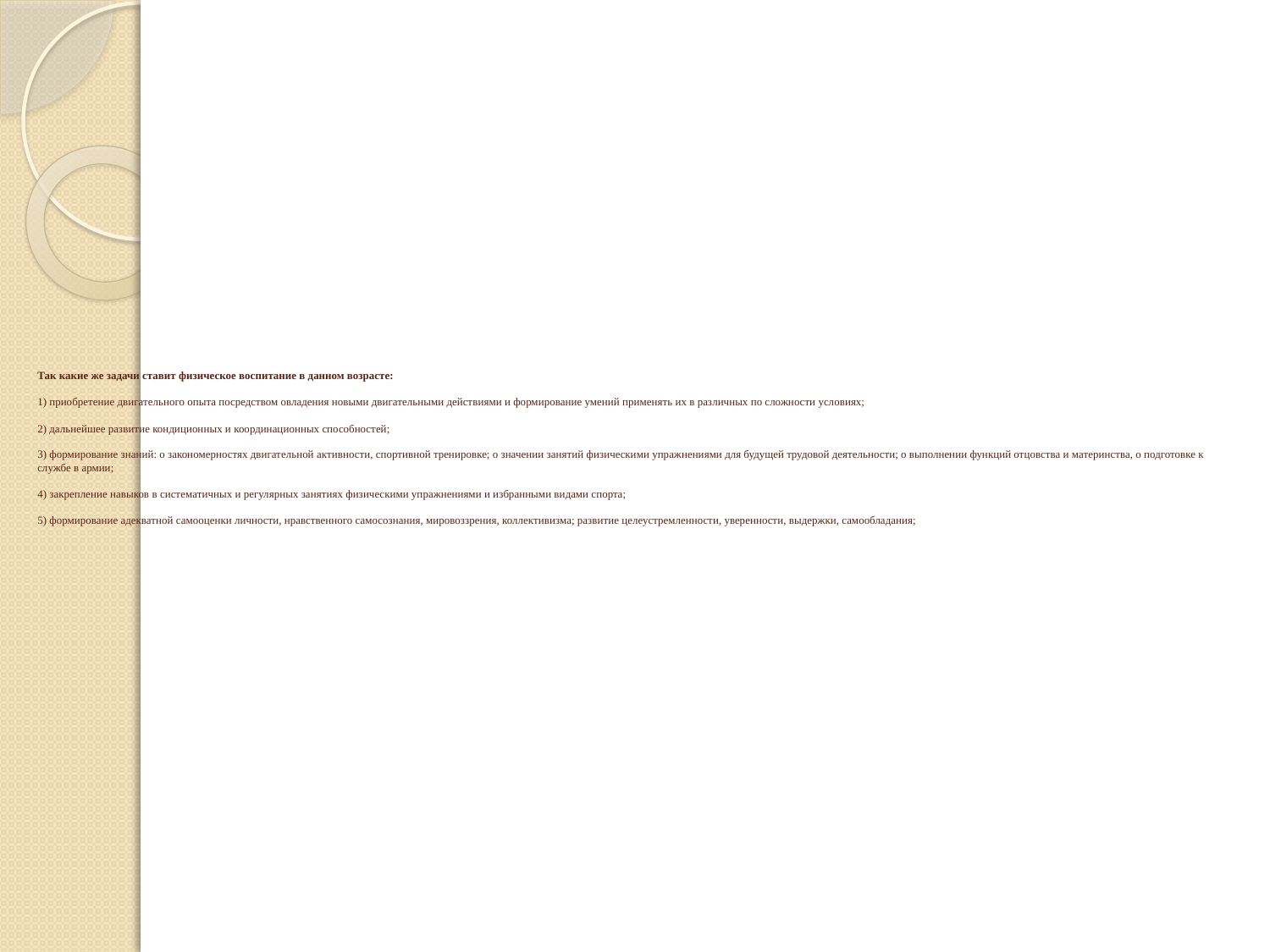

# Так какие же задачи ставит физическое воспитание в данном возрасте: 1) приобретение двигательного опыта посредством овладения новыми двигательными действиями и формирование умений применять их в различных по сложности условиях; 2) дальнейшее развитие кондиционных и координационных способностей; 3) формирование знаний: о закономерностях двигательной активности, спортивной тренировке; о значении занятий физическими упражнениями для будущей трудовой деятельности; о выполнении функций отцовства и материнства, о подготовке к службе в армии; 4) закрепление навыков в систематичных и регулярных занятиях физическими упражнениями и избранными видами спорта; 5) формирование адекватной самооценки личности, нравственного самосознания, мировоззрения, коллективизма; развитие целеустремленности, уверенности, выдержки, самообладания;